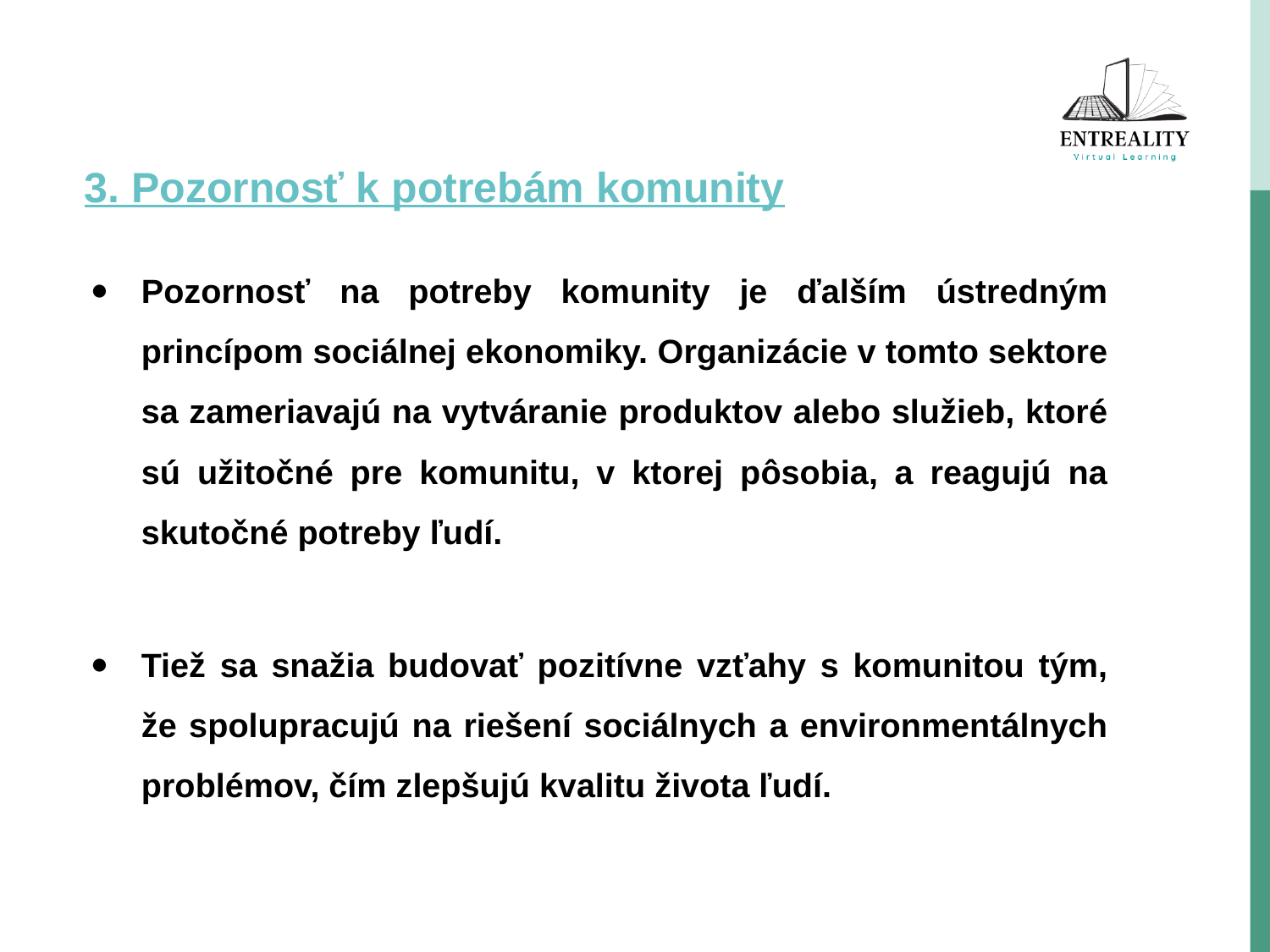

# 3. Pozornosť k potrebám komunity
Pozornosť na potreby komunity je ďalším ústredným princípom sociálnej ekonomiky. Organizácie v tomto sektore sa zameriavajú na vytváranie produktov alebo služieb, ktoré sú užitočné pre komunitu, v ktorej pôsobia, a reagujú na skutočné potreby ľudí.

Tiež sa snažia budovať pozitívne vzťahy s komunitou tým, že spolupracujú na riešení sociálnych a environmentálnych problémov, čím zlepšujú kvalitu života ľudí.